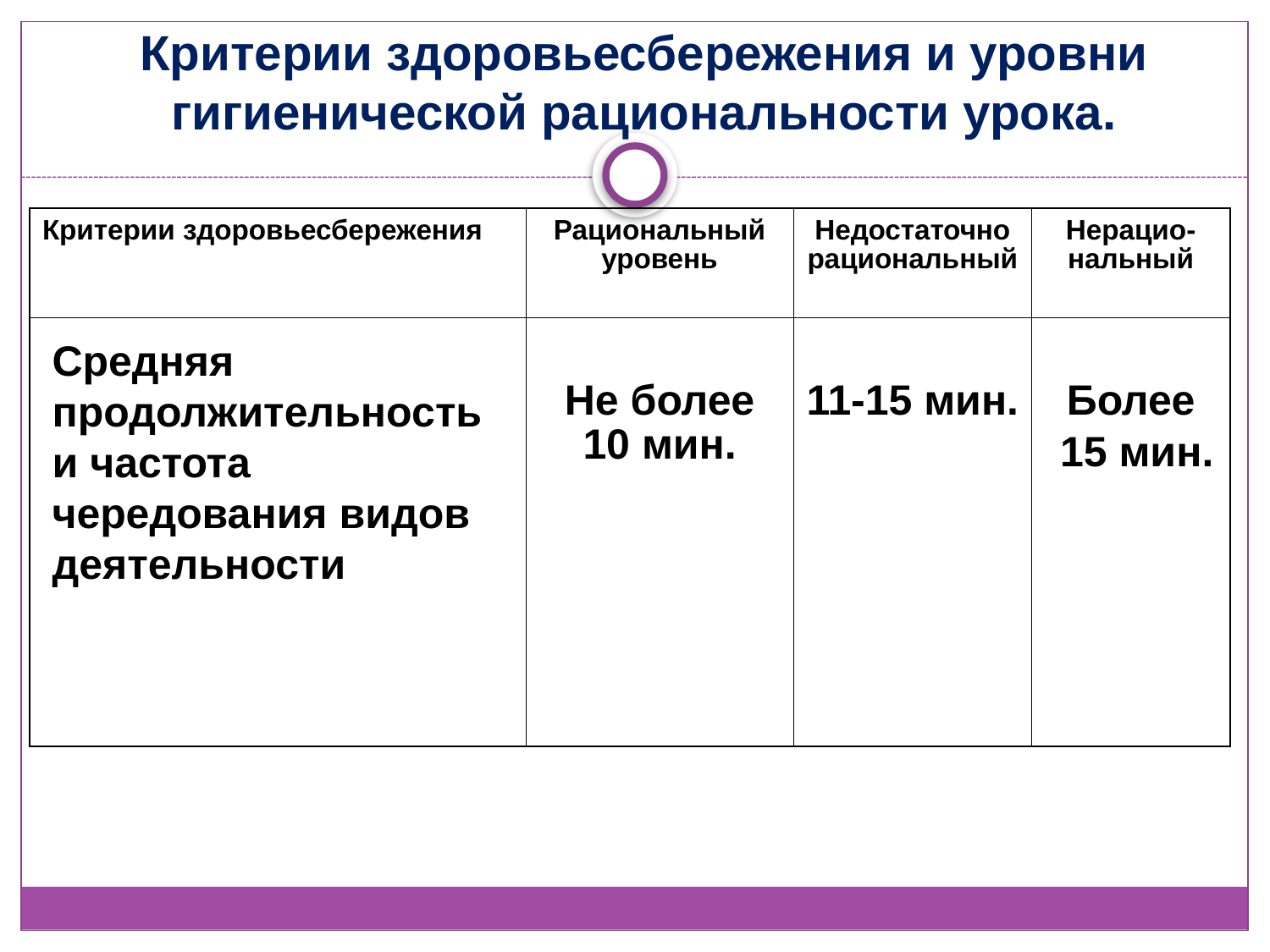

Критерии здоровьесбережения и уровни гигиенической рациональности урока.
| Критерии здоровьесбережения | Рациональный уровень | Недостаточно рациональный | Нерацио-нальный |
| --- | --- | --- | --- |
|  | Не более 10 мин. | 11-15 мин. | Более 15 мин. |
Средняя
продолжительность и частота
чередования видов деятельности